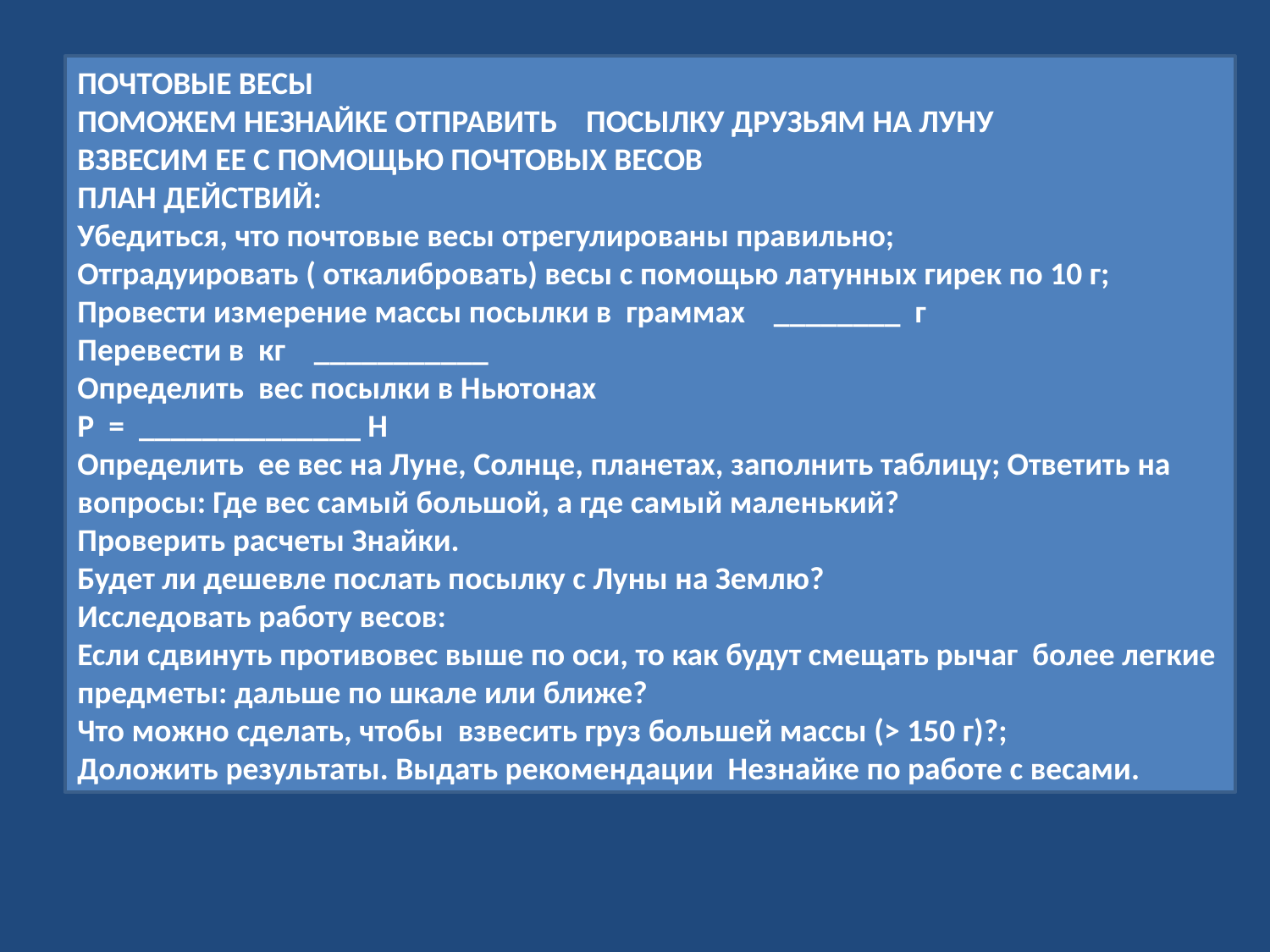

ПОЧТОВЫЕ ВЕСЫ
ПОМОЖЕМ НЕЗНАЙКЕ ОТПРАВИТЬ    ПОСЫЛКУ ДРУЗЬЯМ НА ЛУНУ
ВЗВЕСИМ ЕЕ С ПОМОЩЬЮ ПОЧТОВЫХ ВЕСОВ
ПЛАН ДЕЙСТВИЙ:
Убедиться, что почтовые весы отрегулированы правильно;
Отградуировать ( откалибровать) весы с помощью латунных гирек по 10 г;
Провести измерение массы посылки в  граммах    ________  г
Перевести в  кг    ___________
Определить  вес посылки в Ньютонах
Р  =  ______________ Н
Определить  ее вес на Луне, Солнце, планетах, заполнить таблицу; Ответить на вопросы: Где вес самый большой, а где самый маленький?
Проверить расчеты Знайки.
Будет ли дешевле послать посылку с Луны на Землю?
Исследовать работу весов:
Если сдвинуть противовес выше по оси, то как будут смещать рычаг  более легкие предметы: дальше по шкале или ближе?
Что можно сделать, чтобы  взвесить груз большей массы (> 150 г)?;
Доложить результаты. Выдать рекомендации  Незнайке по работе с весами.